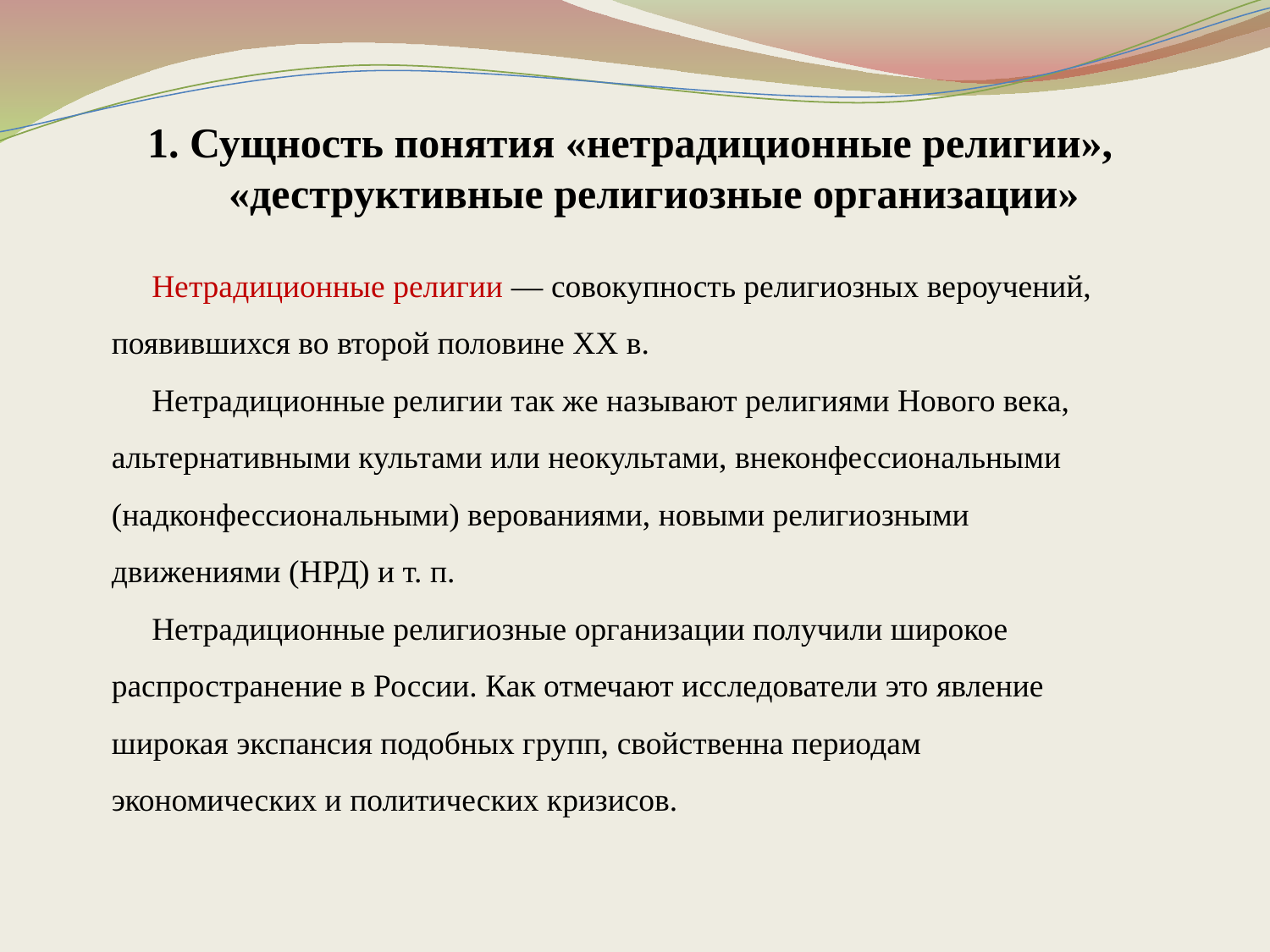

1. Сущность понятия «нетрадиционные религии», «деструктивные религиозные организации»

     Нетрадиционные религии — совокупность религиозных вероучений,
появившихся во второй половине ХХ в.
     Нетрадиционные религии так же называют религиями Нового века,
альтернативными культами или неокультами, внеконфессиональными
(надконфессиональными) верованиями, новыми религиозными
движениями (НРД) и т. п.
     Нетрадиционные религиозные организации получили широкое
распространение в России. Как отмечают исследователи это явление
широкая экспансия подобных групп, свойственна периодам
экономических и политических кризисов.